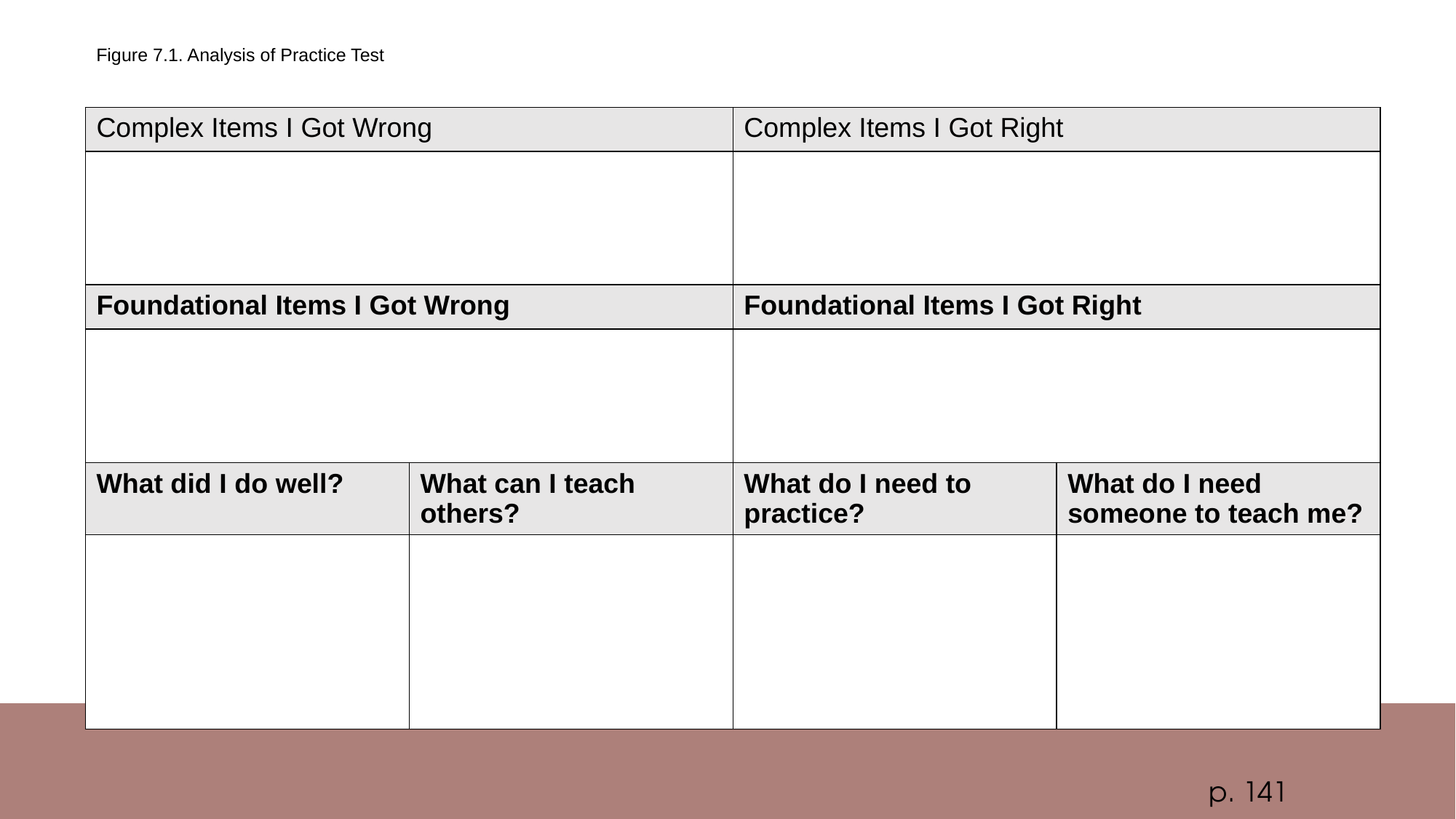

Figure 7.1. Analysis of Practice Test
| Complex Items I Got Wrong |  | Complex Items I Got Right |  |
| --- | --- | --- | --- |
|  |  |  |  |
| Foundational Items I Got Wrong |  | Foundational Items I Got Right |  |
|  |  |  |  |
| What did I do well? | What can I teach others? | What do I need to practice? | What do I need someone to teach me? |
|  |  |  |  |

p. 141